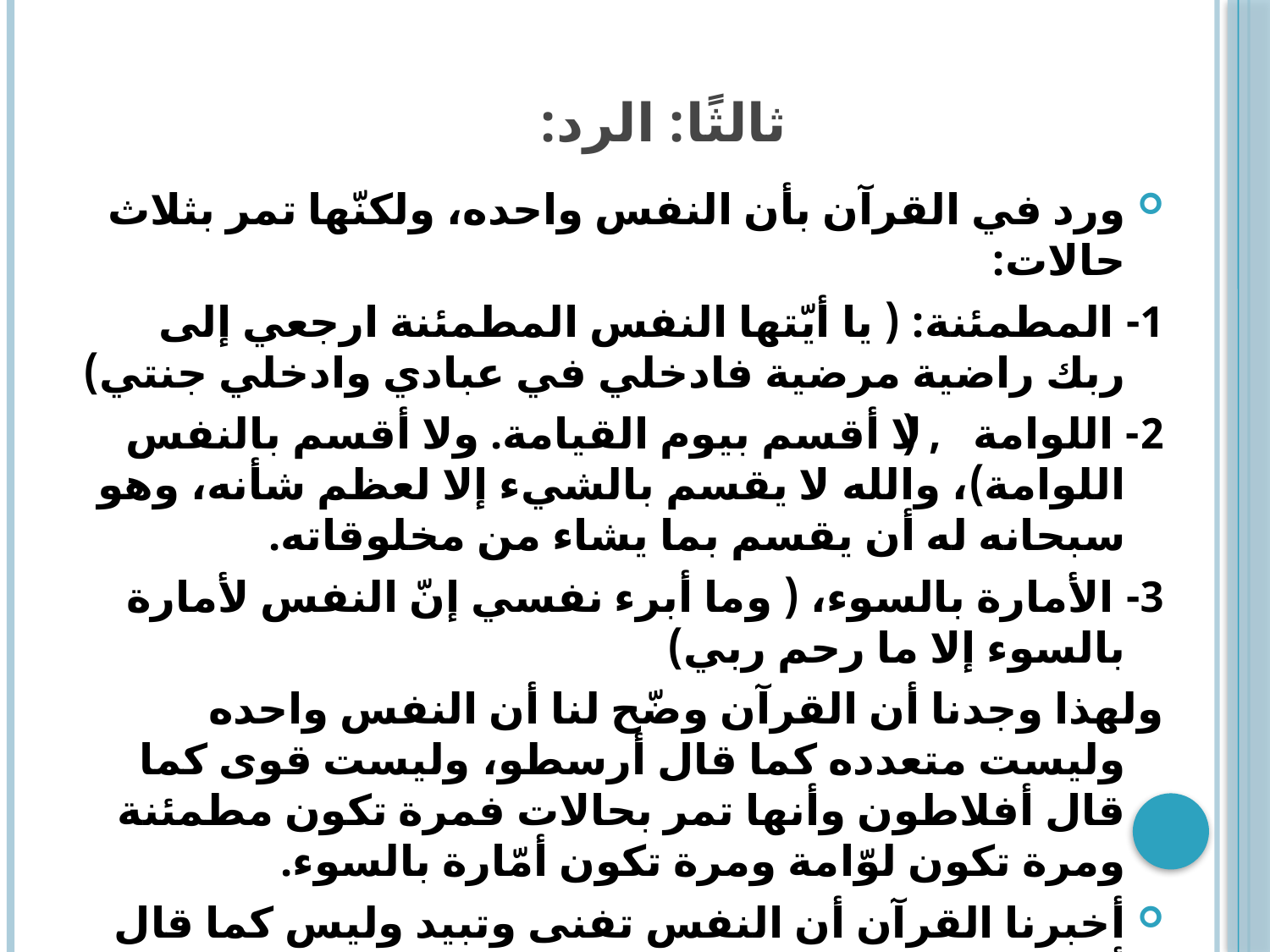

# ثالثًا: الرد:
ورد في القرآن بأن النفس واحده، ولكنّها تمر بثلاث حالات:
1- المطمئنة: ( يا أيّتها النفس المطمئنة ارجعي إلى ربك راضية مرضية فادخلي في عبادي وادخلي جنتي)
2- اللوامة, ( لا أقسم بيوم القيامة. ولا أقسم بالنفس اللوامة)، والله لا يقسم بالشيء إلا لعظم شأنه، وهو سبحانه له أن يقسم بما يشاء من مخلوقاته.
3- الأمارة بالسوء، ( وما أبرء نفسي إنّ النفس لأمارة بالسوء إلا ما رحم ربي)
ولهذا وجدنا أن القرآن وضّح لنا أن النفس واحده وليست متعدده كما قال أرسطو، وليست قوى كما قال أفلاطون وأنها تمر بحالات فمرة تكون مطمئنة ومرة تكون لوّامة ومرة تكون أمّارة بالسوء.
أخبرنا القرآن أن النفس تفنى وتبيد وليس كما قال أفلاطون وإن فناءها هو مفارقتها للجسد. ( الله يتوفى الأنفس حين موتها والتي لم تمت في منامها فيُمسك التي قضى عليها الموت ويرسل الأخرى إلى أجل مسمى)